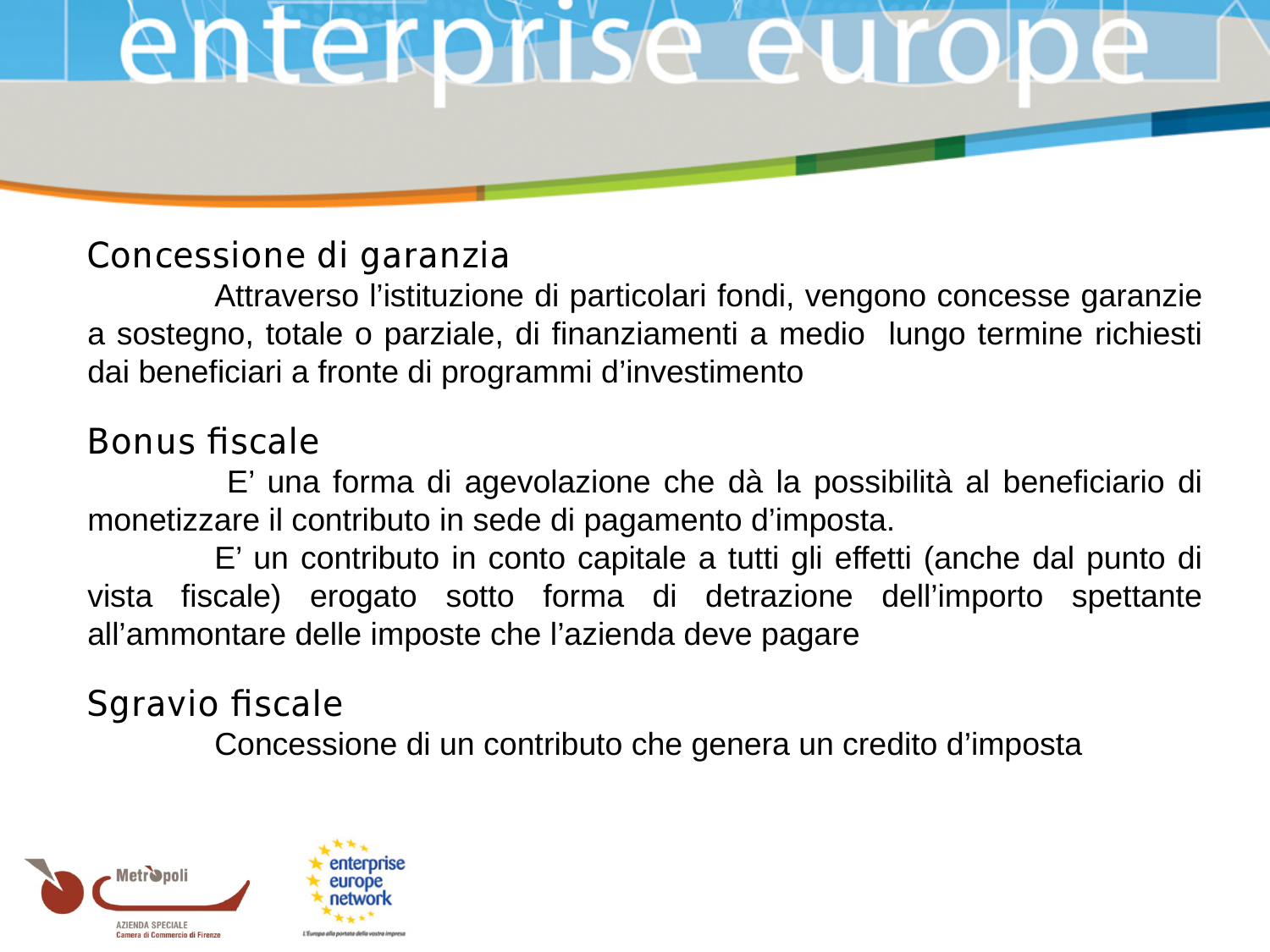

Concessione di garanzia
	Attraverso l’istituzione di particolari fondi, vengono concesse garanzie a sostegno, totale o parziale, di finanziamenti a medio  lungo termine richiesti dai beneficiari a fronte di programmi d’investimento

Bonus fiscale
   	E’ una forma di agevolazione che dà la possibilità al beneficiario di monetizzare il contributo in sede di pagamento d’imposta.
	E’ un contributo in conto capitale a tutti gli effetti (anche dal punto di vista fiscale) erogato sotto forma di detrazione dell’importo spettante all’ammontare delle imposte che l’azienda deve pagare

Sgravio fiscale
	Concessione di un contributo che genera un credito d’imposta